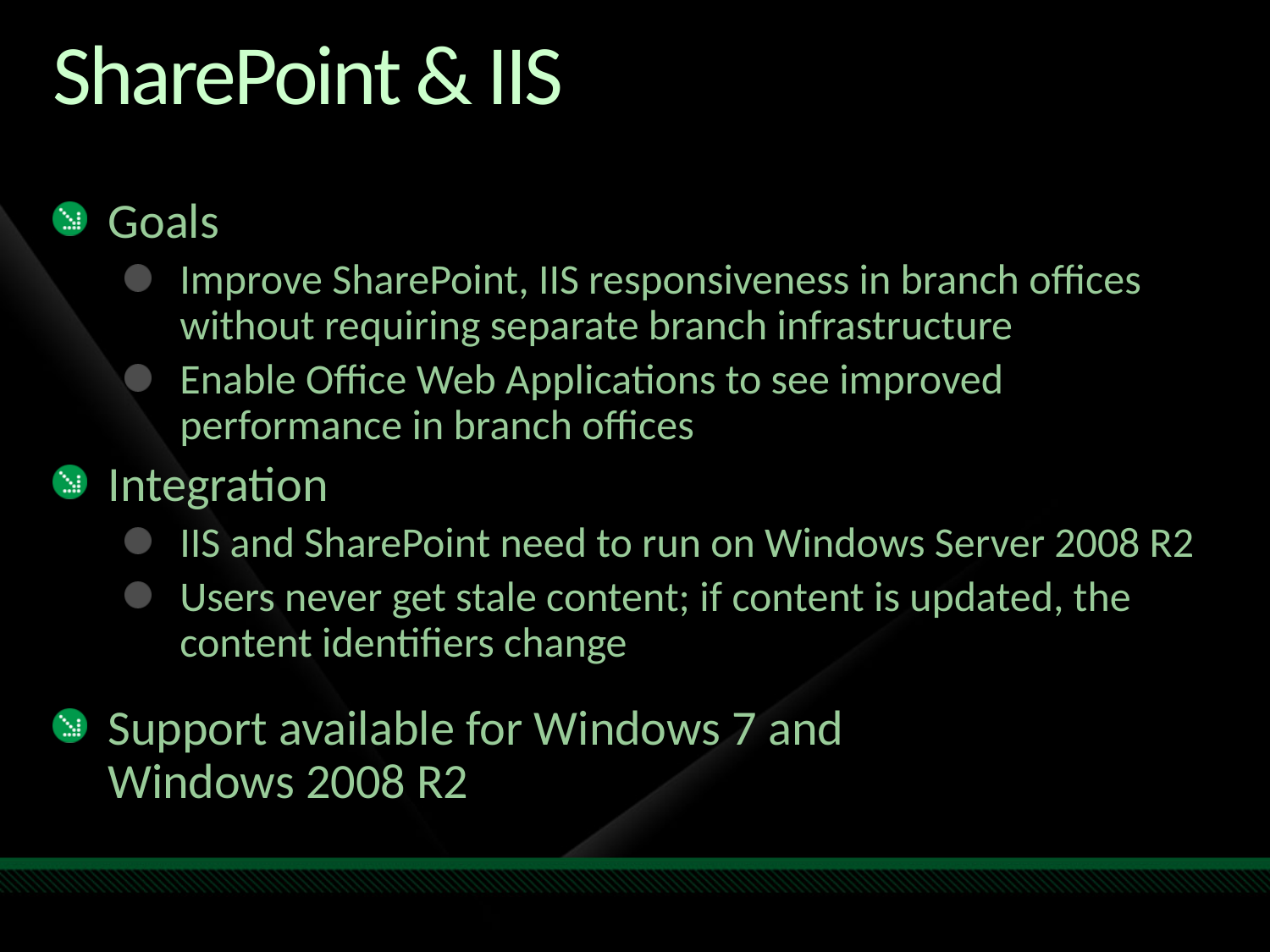

# SharePoint & IIS
Goals
Improve SharePoint, IIS responsiveness in branch offices without requiring separate branch infrastructure
Enable Office Web Applications to see improved performance in branch offices
Integration
IIS and SharePoint need to run on Windows Server 2008 R2
Users never get stale content; if content is updated, the content identifiers change

Support available for Windows 7 and
Windows 2008 R2